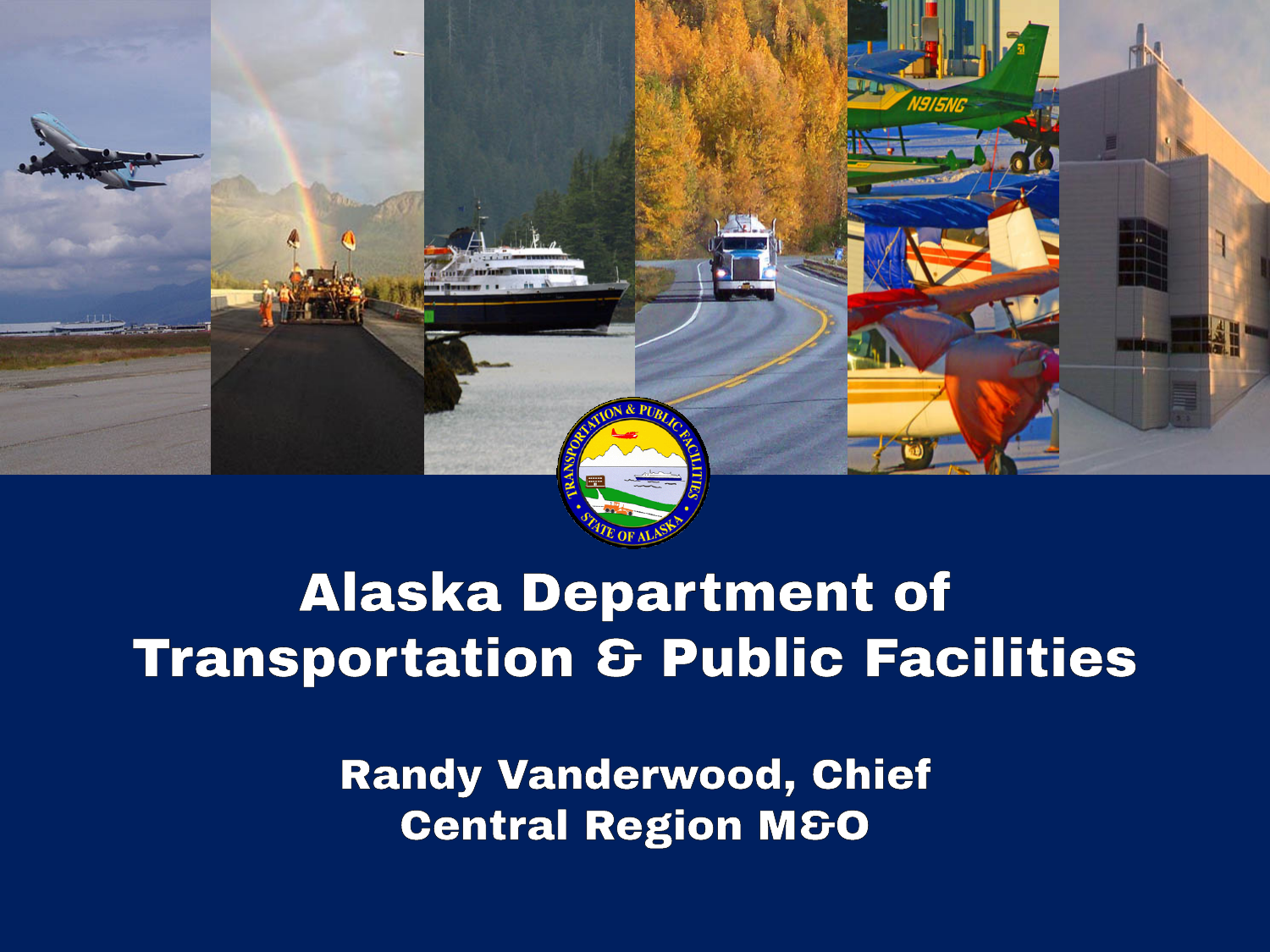

Alaska Department of
Transportation & Public Facilities

Randy Vanderwood, Chief
Central Region M&O